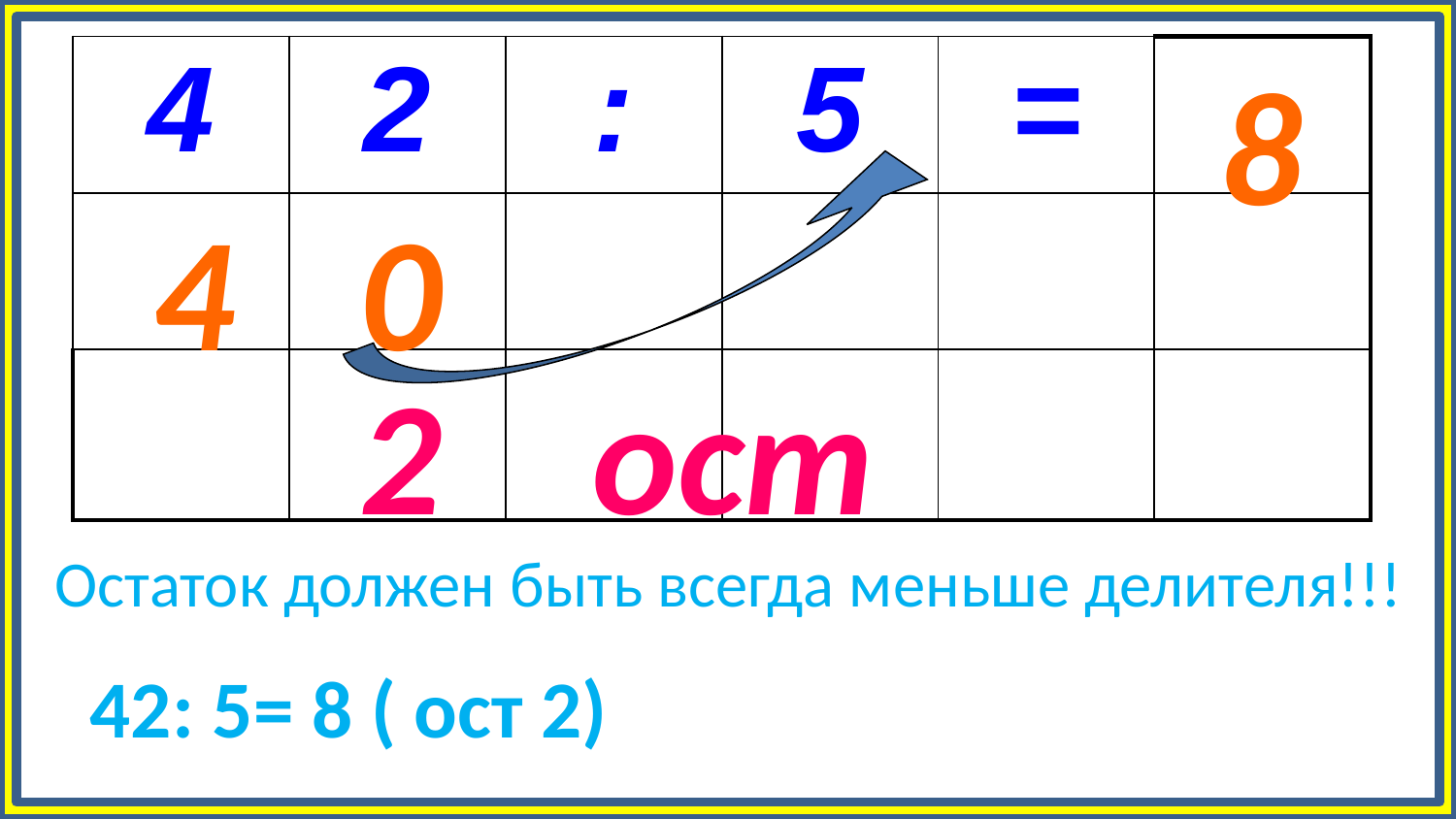

| 4 | 2 | : | 5 | = |  |
| --- | --- | --- | --- | --- | --- |
|  |  |  |  |  |  |
|  |  |  |  |  |  |
8
4
0

2
ост
Остаток должен быть всегда меньше делителя!!!
42: 5= 8 ( ост 2)